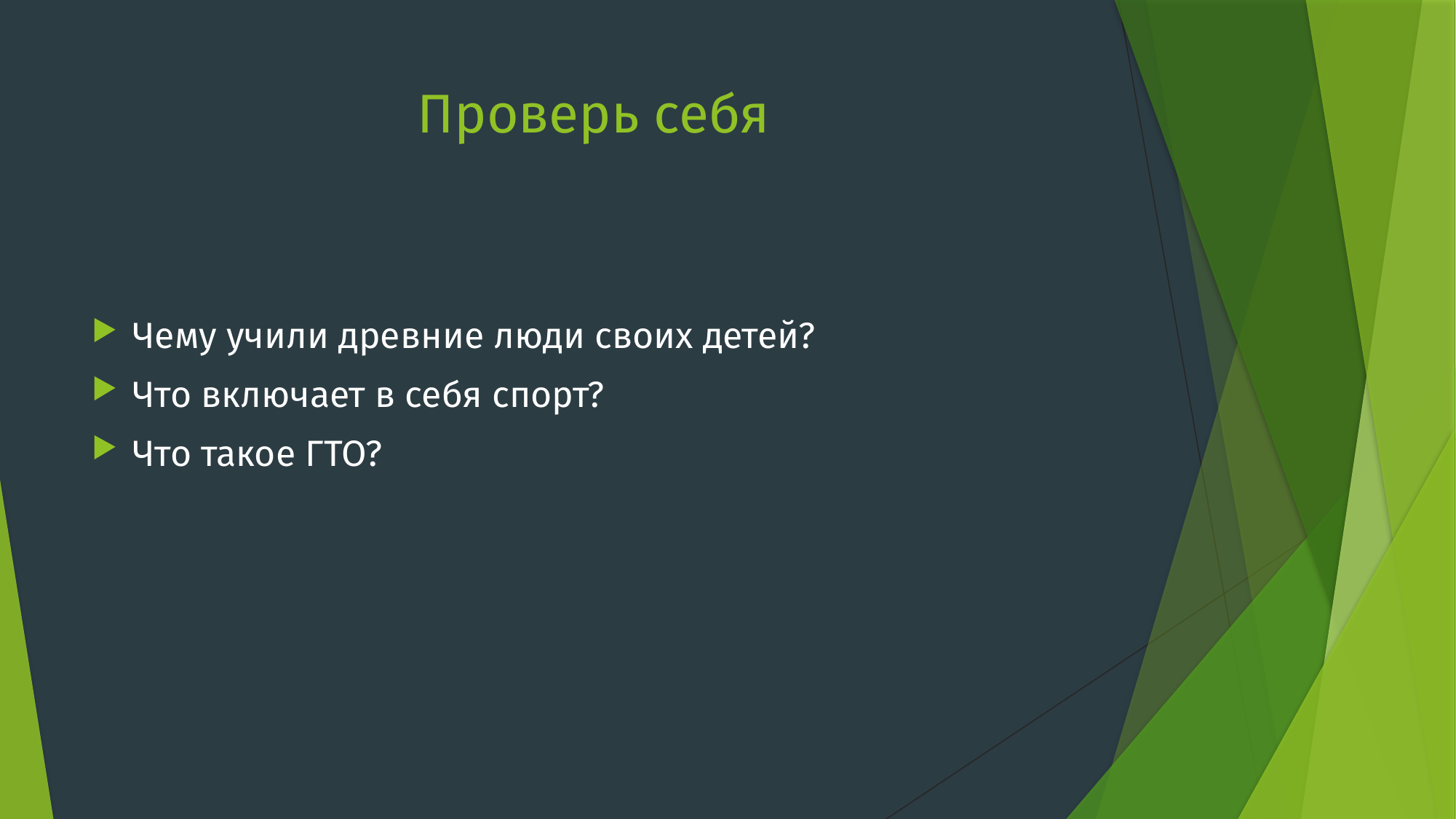

# Проверь себя
Чему учили древние люди своих детей?
Что включает в себя спорт?
Что такое ГТО?